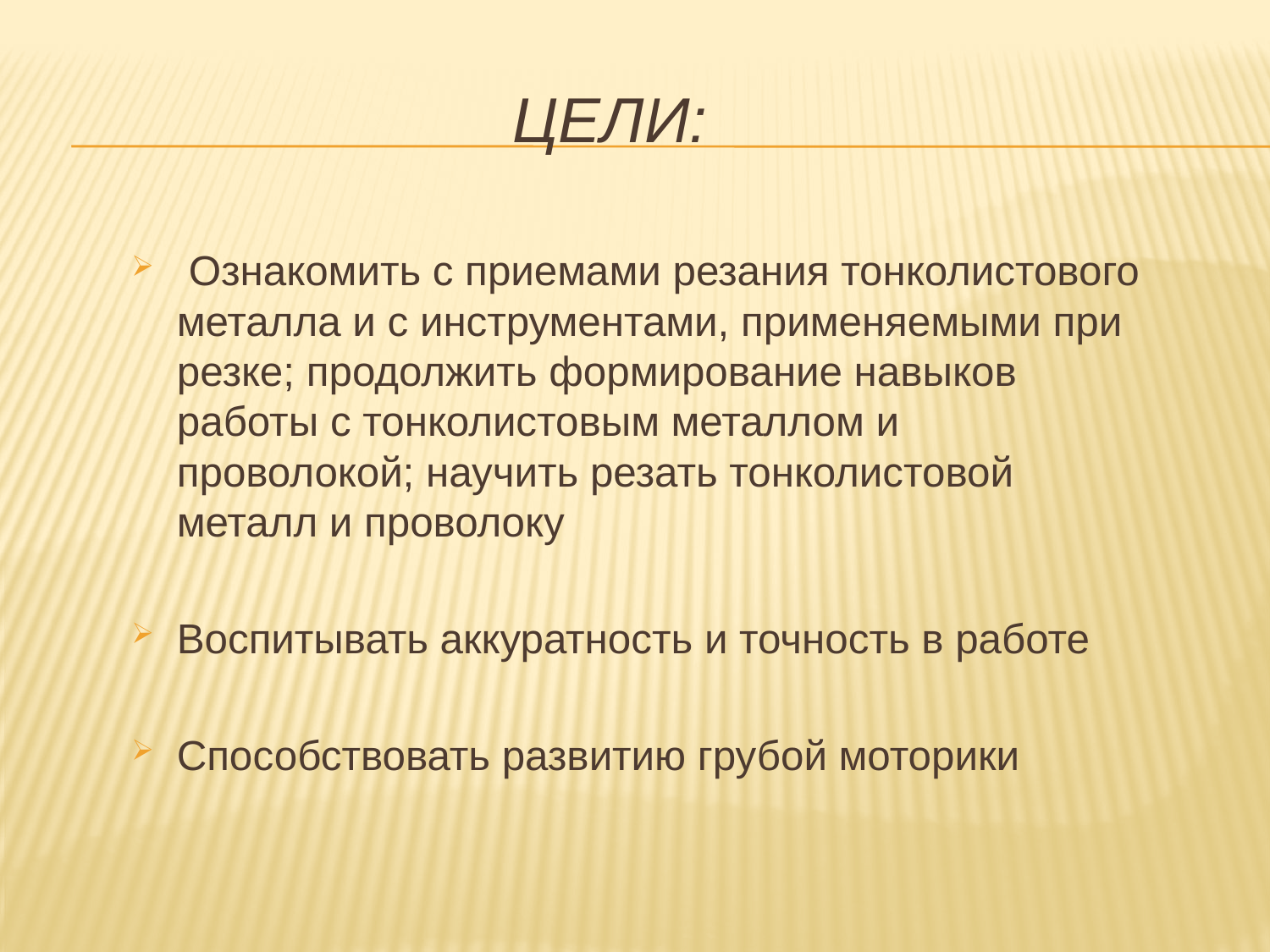

# Цели:
 Ознакомить с приемами резания тонколистового металла и с инструментами, применяемыми при резке; продолжить формирование навыков работы с тонколистовым металлом и проволокой; научить резать тонколистовой металл и проволоку

Воспитывать аккуратность и точность в работе

Способствовать развитию грубой моторики